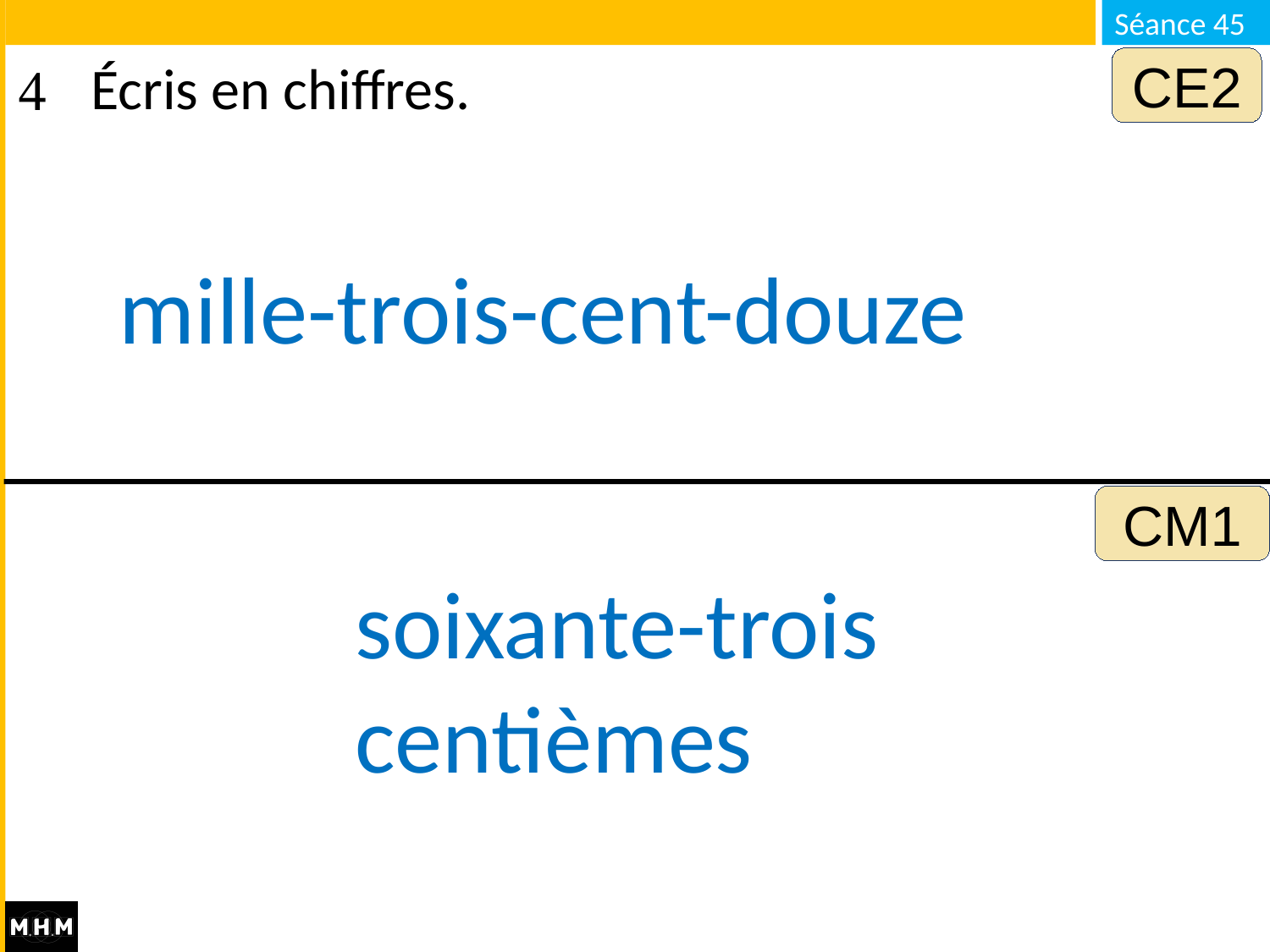

CE2
# Écris en chiffres.
mille-trois-cent-douze

CM1
soixante-trois centièmes